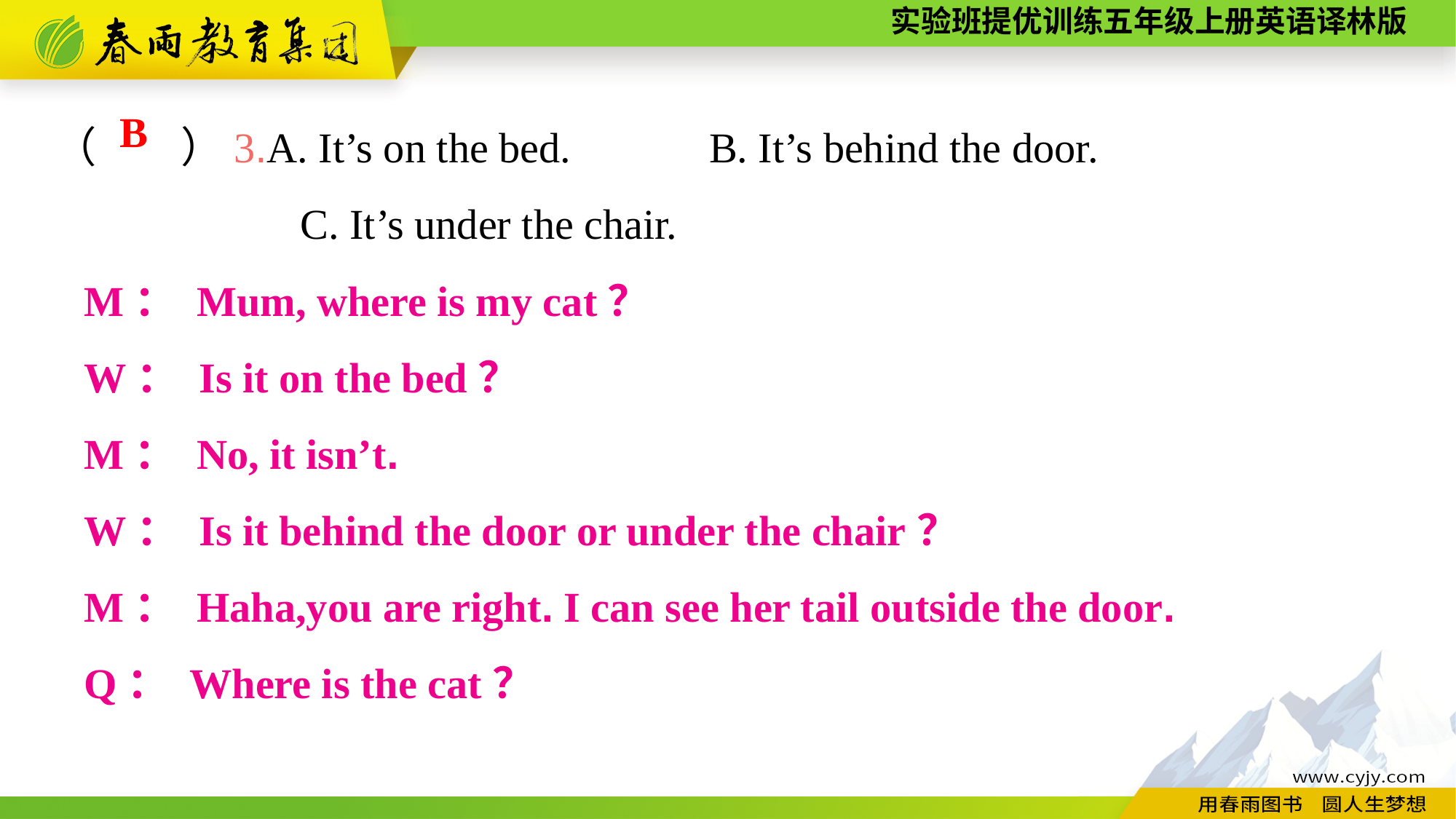

（　　）3.A. It’s on the bed.   	B. It’s behind the door.
	             C. It’s under the chair.
B
M： Mum, where is my cat？
W： Is it on the bed？
M： No, it isn’t.
W： Is it behind the door or under the chair？
M： Haha,you are right. I can see her tail outside the door.
Q： Where is the cat？